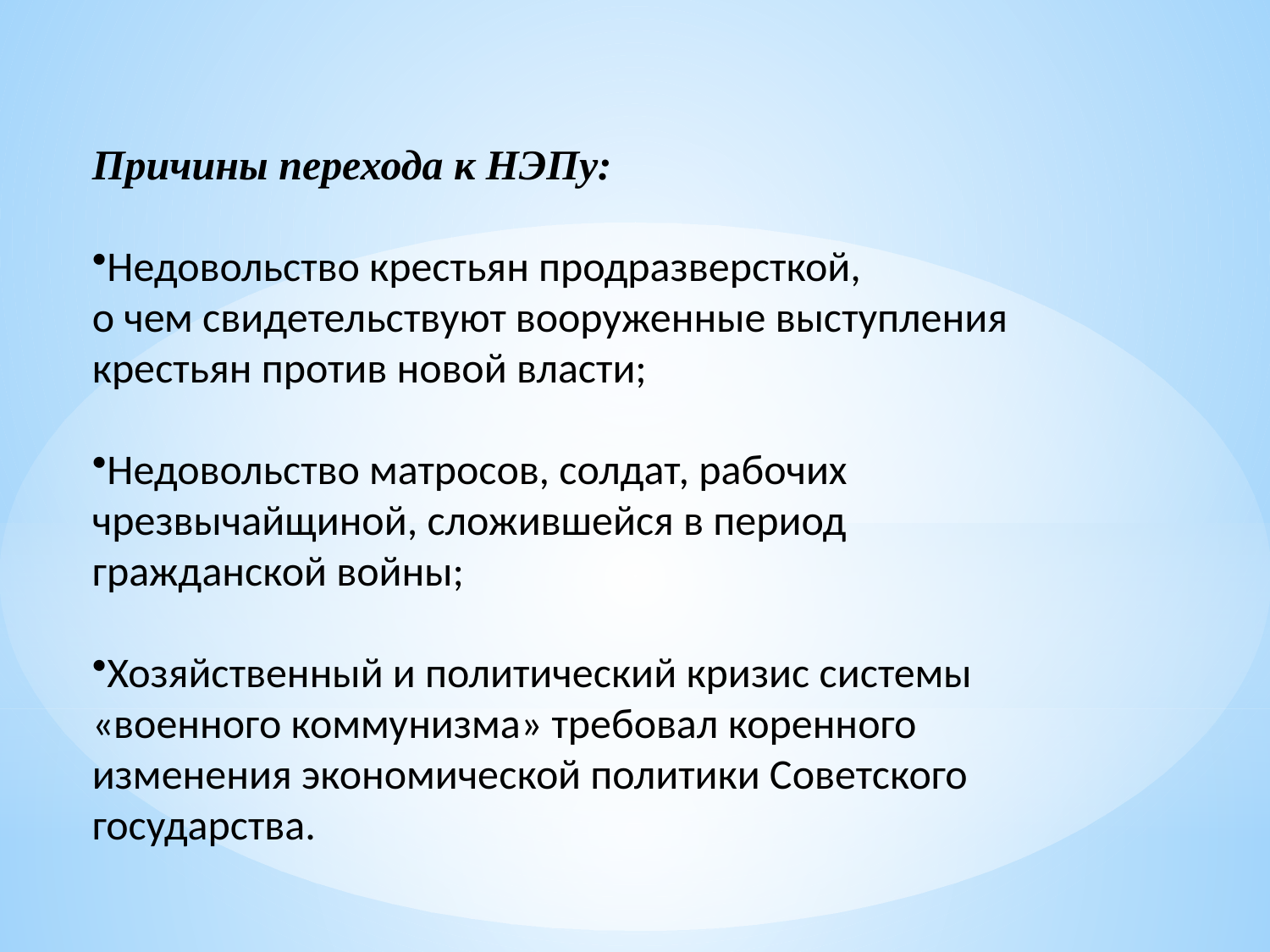

Причины перехода к НЭПу:

Недовольство крестьян продразверсткой,
о чем свидетельствуют вооруженные выступления крестьян против новой власти;

Недовольство матросов, солдат, рабочих
чрезвычайщиной, сложившейся в период гражданской войны;

Хозяйственный и политический кризис системы
«военного коммунизма» требовал коренного изменения экономической политики Советского государства.